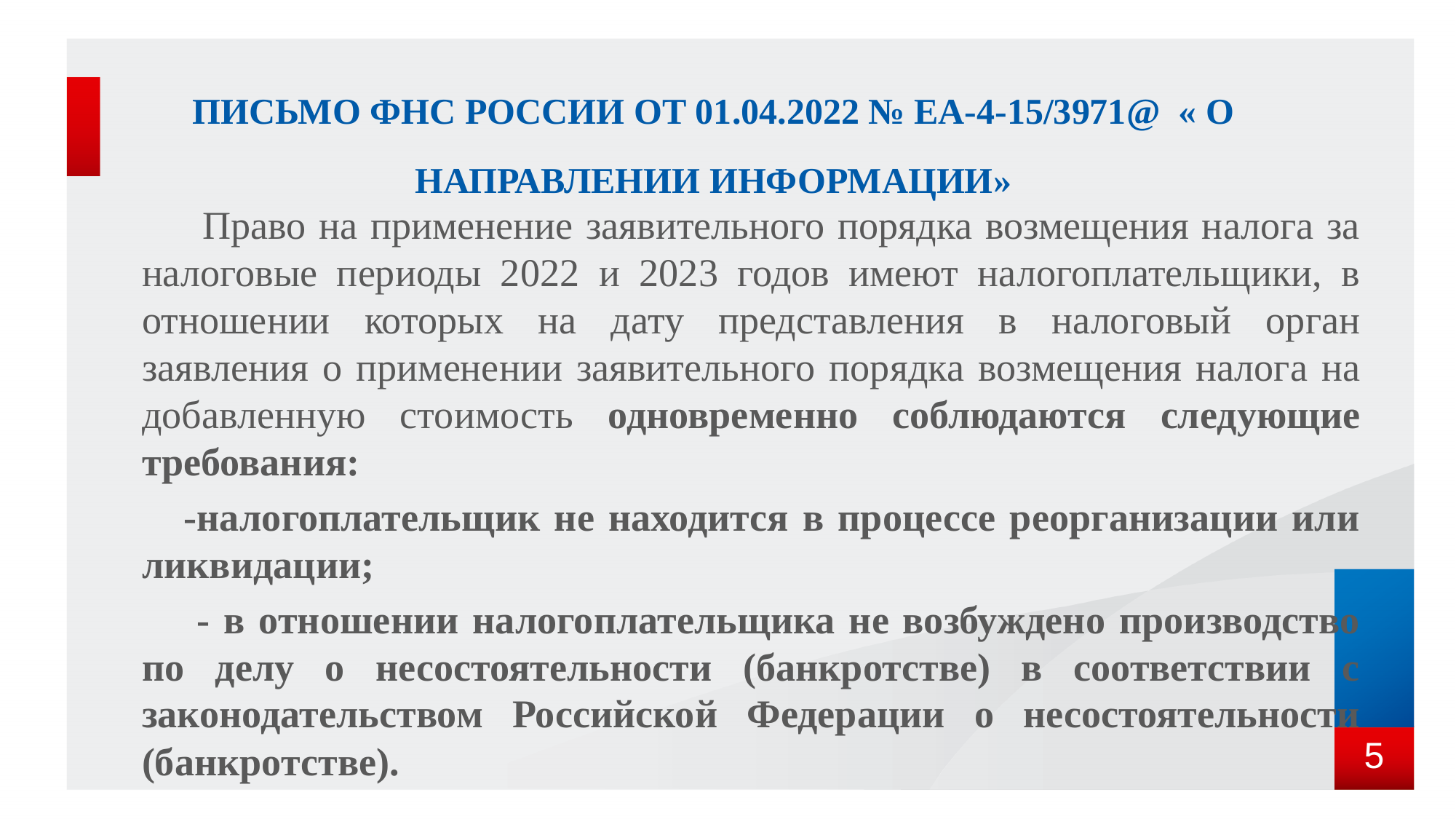

# Письмо ФНС России от 01.04.2022 № ЕА-4-15/3971@  « О направлении информации»
     Право на применение заявительного порядка возмещения налога за налоговые периоды 2022 и 2023 годов имеют налогоплательщики, в отношении которых на дату представления в налоговый орган заявления о применении заявительного порядка возмещения налога на добавленную стоимость одновременно соблюдаются следующие требования:
   -налогоплательщик не находится в процессе реорганизации или ликвидации;
    - в отношении налогоплательщика не возбуждено производство по делу о несостоятельности (банкротстве) в соответствии с законодательством Российской Федерации о несостоятельности (банкротстве).

5